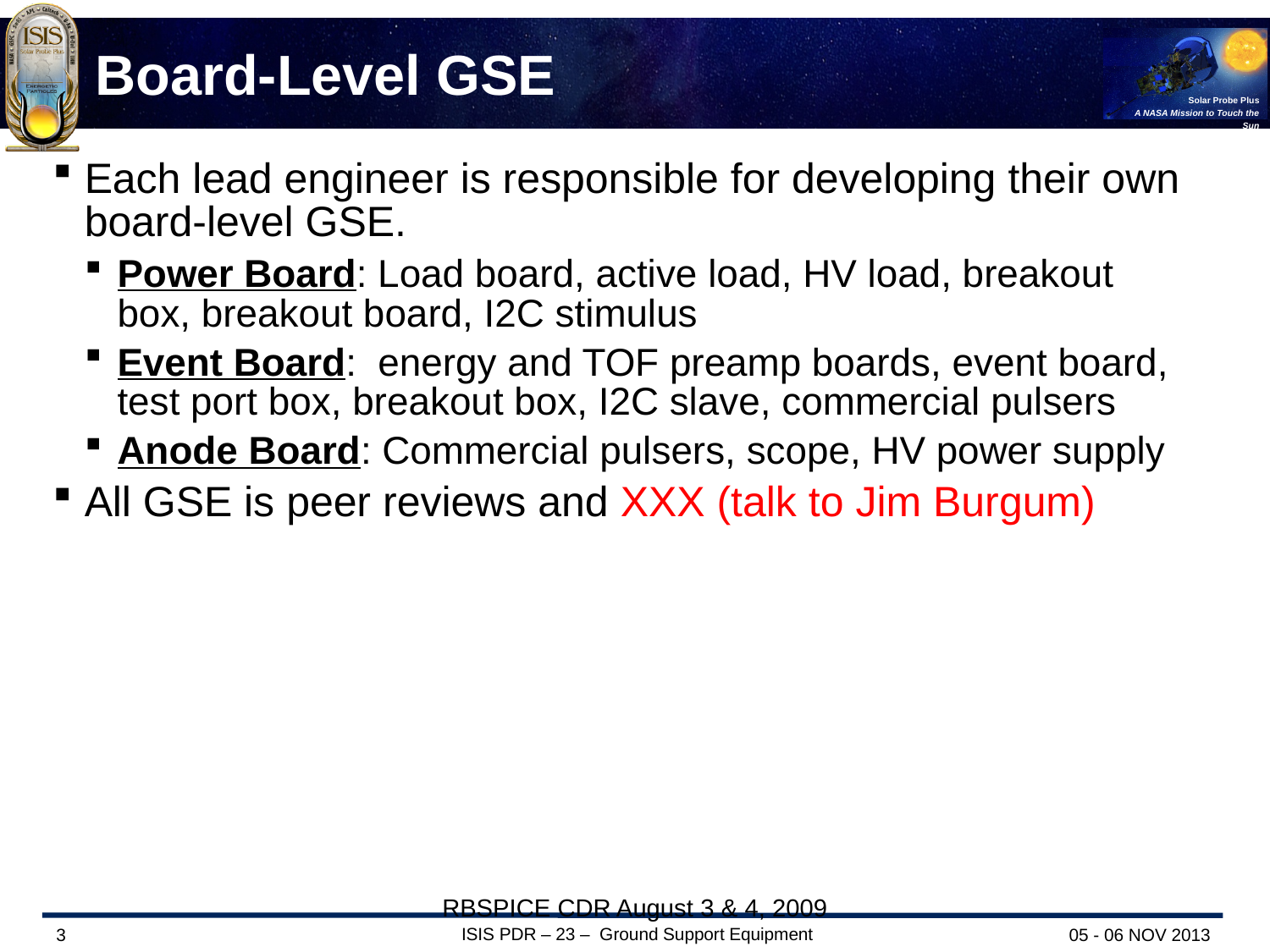

Board-Level GSE
Each lead engineer is responsible for developing their own board-level GSE.
Power Board: Load board, active load, HV load, breakout box, breakout board, I2C stimulus
Event Board:  energy and TOF preamp boards, event board, test port box, breakout box, I2C slave, commercial pulsers
Anode Board: Commercial pulsers, scope, HV power supply
All GSE is peer reviews and XXX (talk to Jim Burgum)

RBSPICE CDR August 3 & 4, 2009